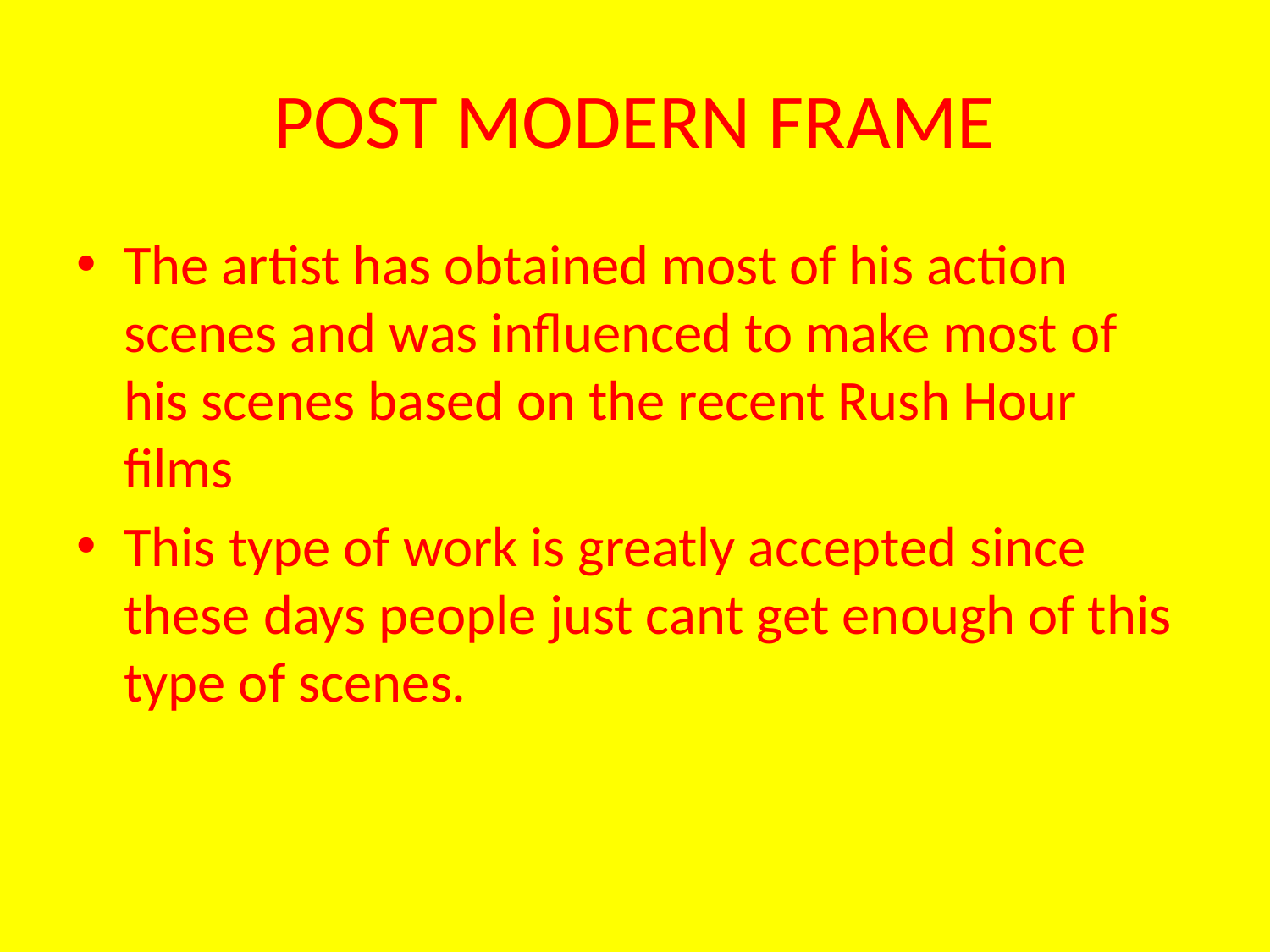

# POST MODERN FRAME
The artist has obtained most of his action scenes and was influenced to make most of his scenes based on the recent Rush Hour films
This type of work is greatly accepted since these days people just cant get enough of this type of scenes.